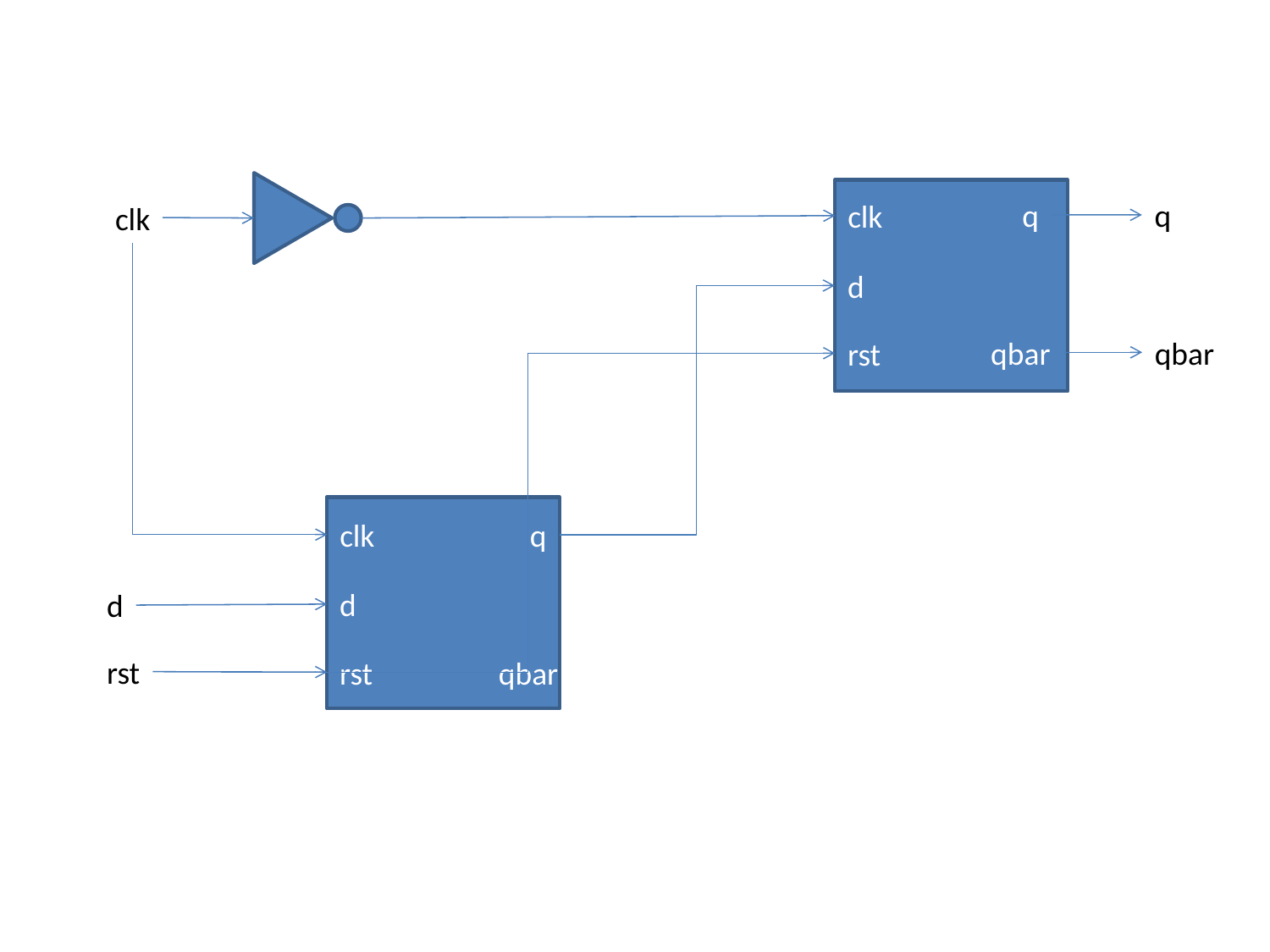

q
q
clk
clk
d
qbar
qbar
rst

clk
q
d
d
rst
rst
qbar